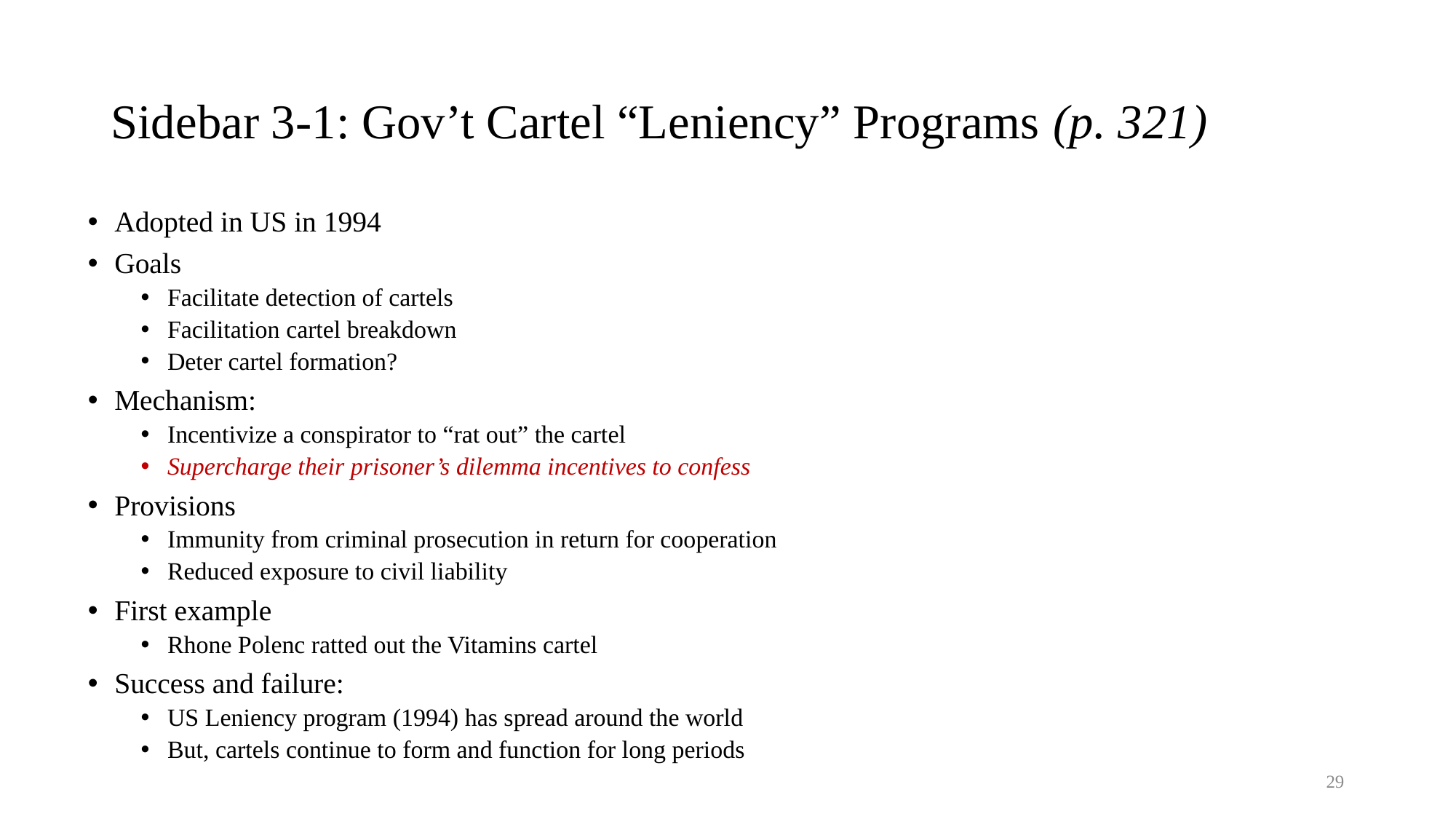

# Sidebar 3-1: Gov’t Cartel “Leniency” Programs (p. 321)
Adopted in US in 1994
Goals
Facilitate detection of cartels
Facilitation cartel breakdown
Deter cartel formation?
Mechanism:
Incentivize a conspirator to “rat out” the cartel
Supercharge their prisoner’s dilemma incentives to confess
Provisions
Immunity from criminal prosecution in return for cooperation
Reduced exposure to civil liability
First example
Rhone Polenc ratted out the Vitamins cartel
Success and failure:
US Leniency program (1994) has spread around the world
But, cartels continue to form and function for long periods
29